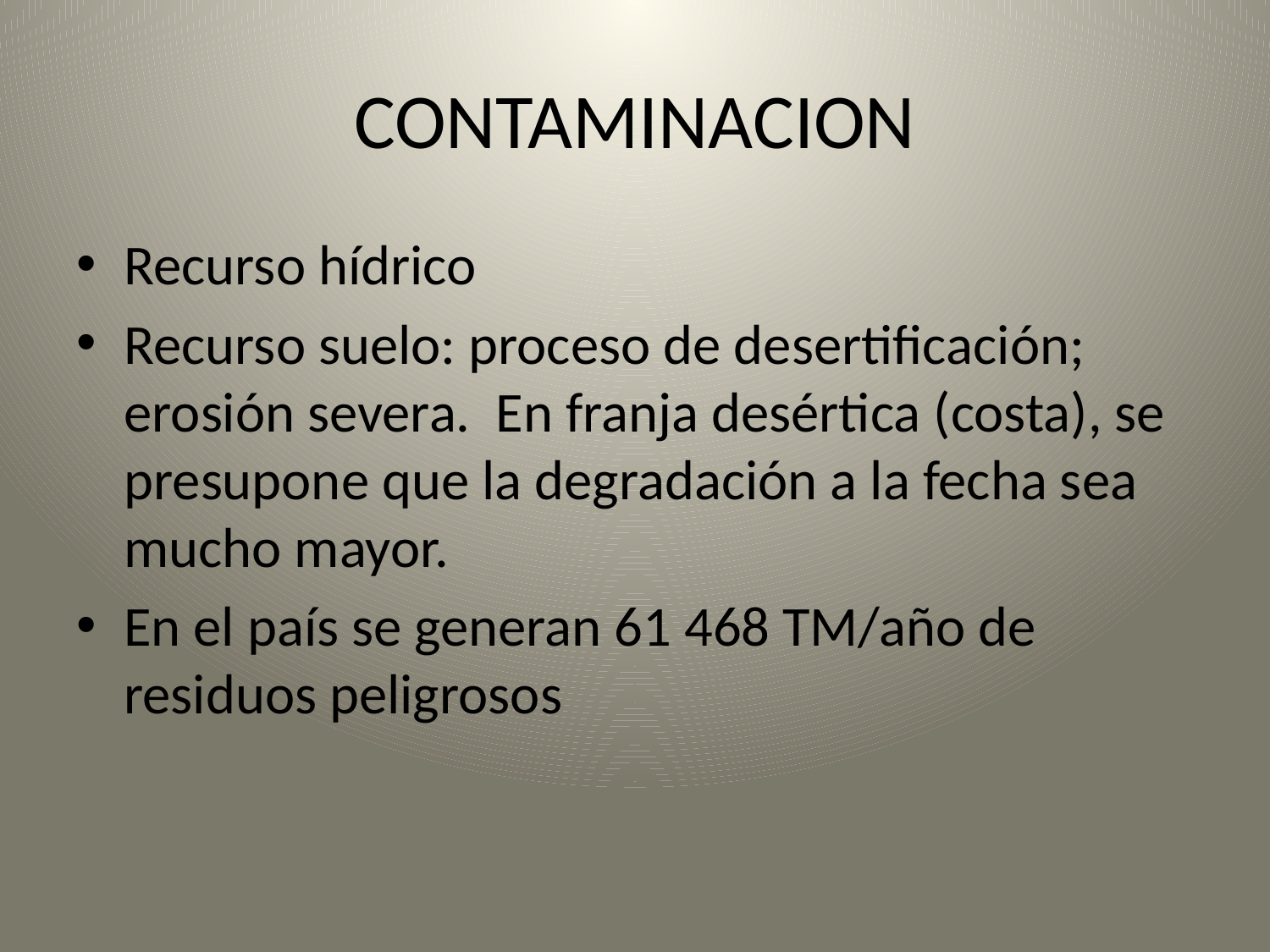

# CONTAMINACION
Recurso hídrico
Recurso suelo: proceso de desertificación; erosión severa.  En franja desértica (costa), se presupone que la degradación a la fecha sea mucho mayor.
En el país se generan 61 468 TM/año de residuos peligrosos